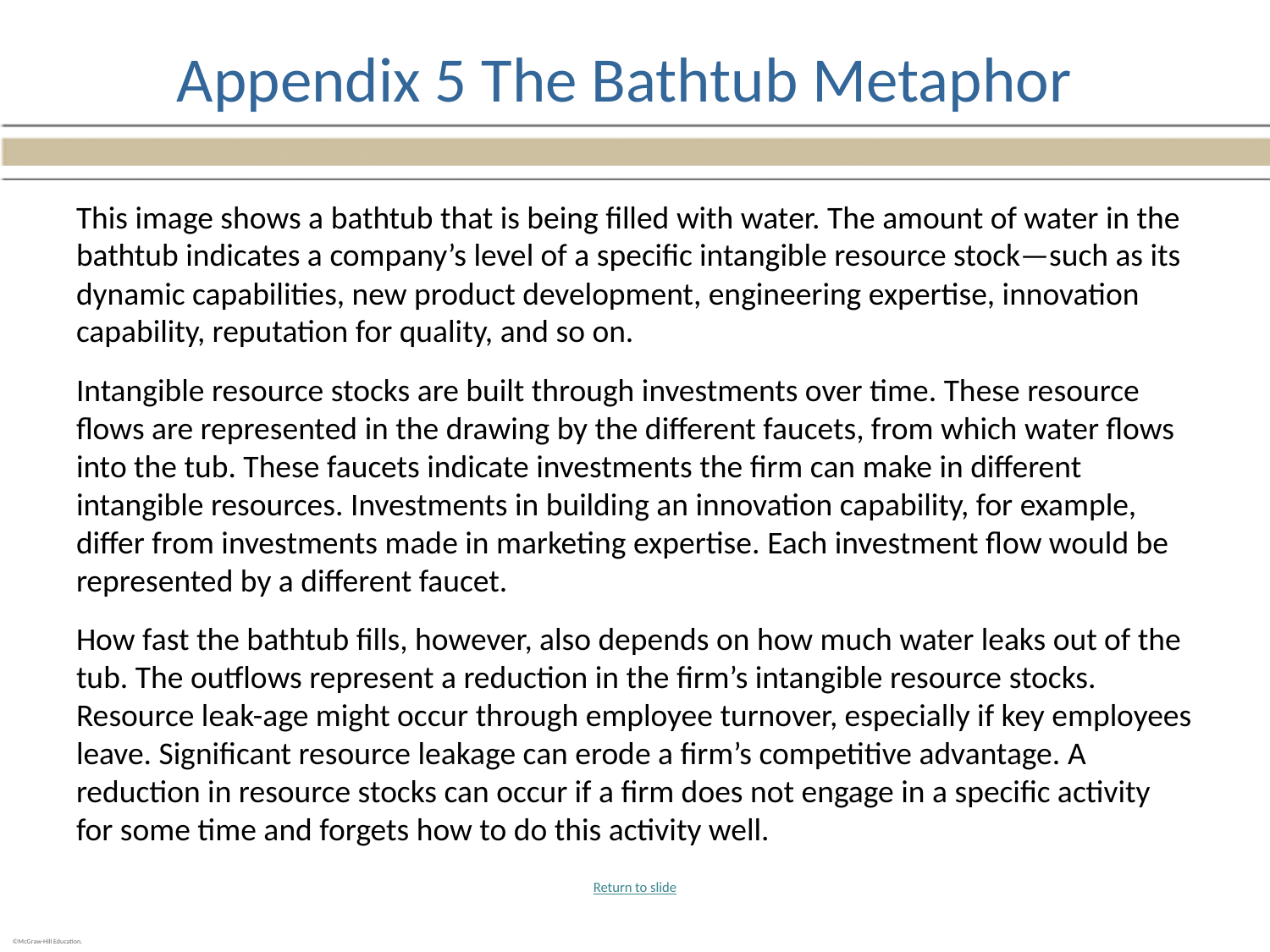

# Appendix 5 The Bathtub Metaphor
This image shows a bathtub that is being filled with water. The amount of water in the bathtub indicates a company’s level of a specific intangible resource stock—such as its dynamic capabilities, new product development, engineering expertise, innovation capability, reputation for quality, and so on.
Intangible resource stocks are built through investments over time. These resource flows are represented in the drawing by the different faucets, from which water flows into the tub. These faucets indicate investments the firm can make in different intangible resources. Investments in building an innovation capability, for example, differ from investments made in marketing expertise. Each investment flow would be represented by a different faucet.
How fast the bathtub fills, however, also depends on how much water leaks out of the tub. The outflows represent a reduction in the firm’s intangible resource stocks. Resource leak-age might occur through employee turnover, especially if key employees leave. Significant resource leakage can erode a firm’s competitive advantage. A reduction in resource stocks can occur if a firm does not engage in a specific activity for some time and forgets how to do this activity well.
Return to slide